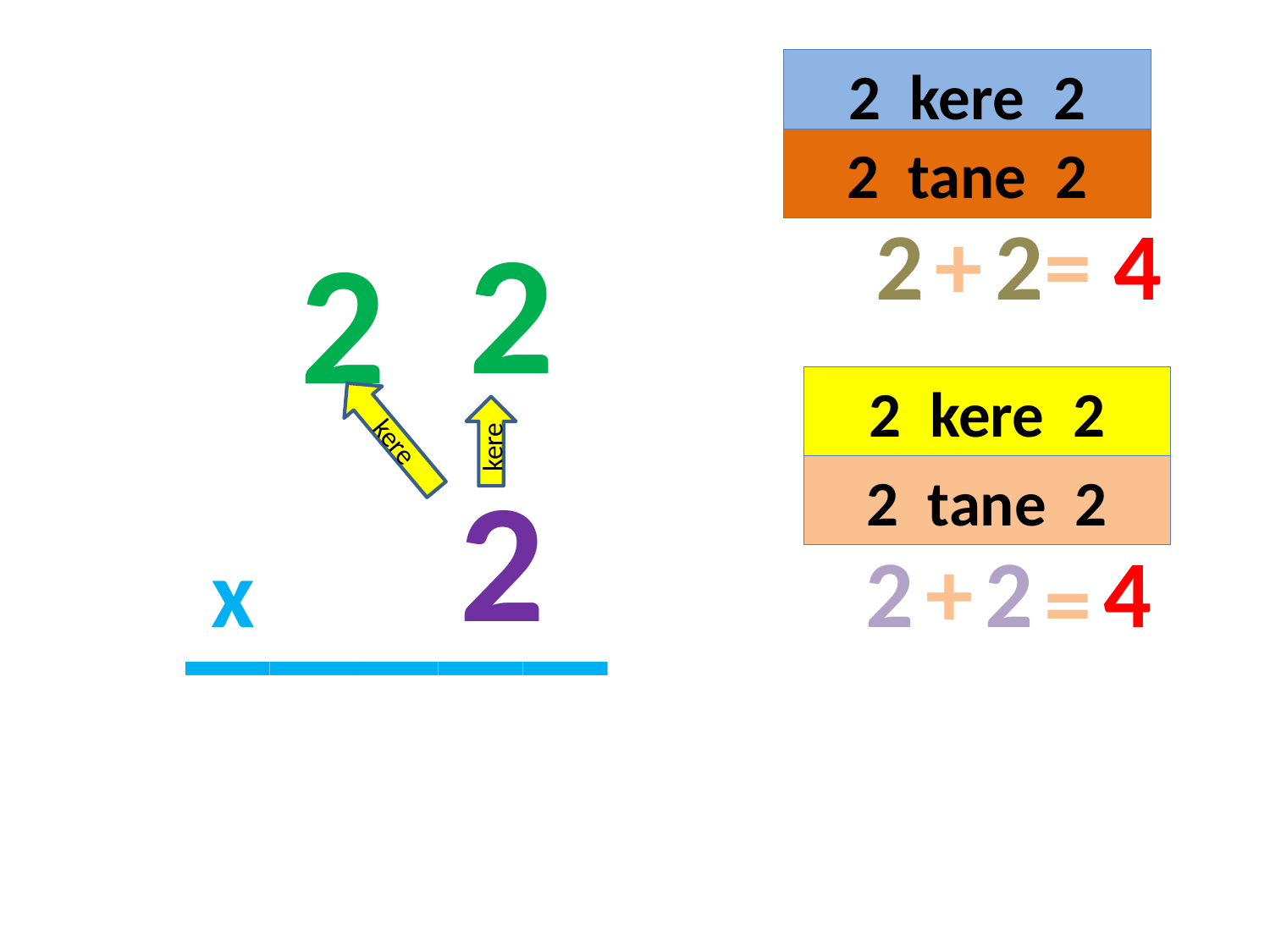

2  kere  2
2  tane  2
2
2
+
2
=
4
2
#

kere
2  kere  2
kere

2
2  tane  2
_____
x
2
+
2
4
=